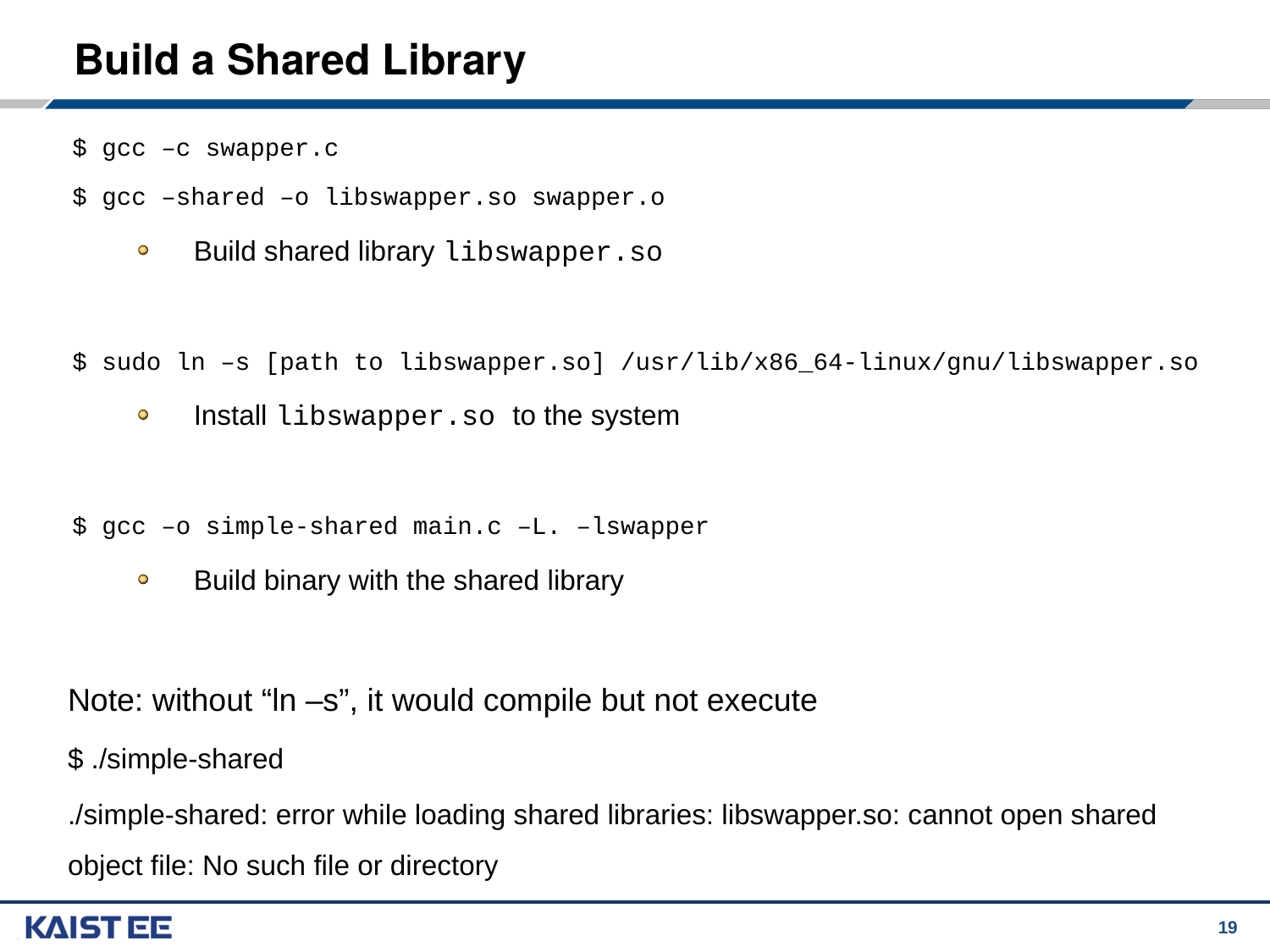

# Build a Shared Library
$ gcc –c swapper.c
$ gcc –shared –o libswapper.so swapper.o
Build shared library libswapper.so

$ sudo ln –s [path to libswapper.so] /usr/lib/x86_64-linux/gnu/libswapper.so
Install libswapper.so to the system

$ gcc –o simple-shared main.c –L. –lswapper
Build binary with the shared library

Note: without “ln –s”, it would compile but not execute
$ ./simple-shared
./simple-shared: error while loading shared libraries: libswapper.so: cannot open shared object file: No such file or directory